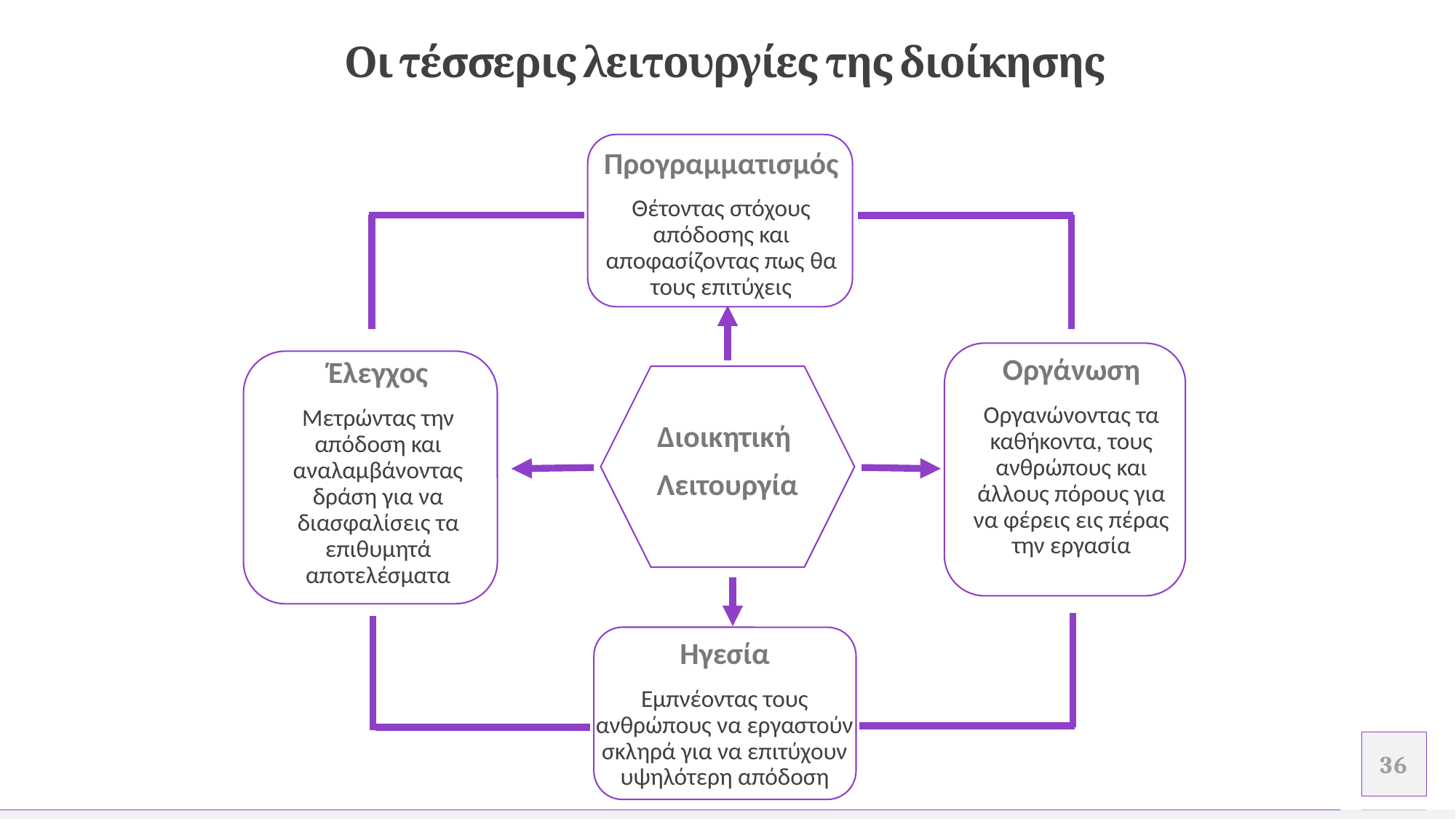

# Οι τέσσερις λειτουργίες της διοίκησης

Προγραμματισμός
Θέτοντας στόχους απόδοσης και αποφασίζοντας πως θα τους επιτύχεις

Οργάνωση
Οργανώνοντας τα καθήκοντα, τους ανθρώπους και άλλους πόρους για να φέρεις εις πέρας την εργασία

Έλεγχος
Μετρώντας την απόδοση και αναλαμβάνοντας δράση για να διασφαλίσεις τα επιθυμητά αποτελέσματα

Διοικητική
Λειτουργία

Ηγεσία
Εμπνέοντας τους ανθρώπους να εργαστούν σκληρά για να επιτύχουν υψηλότερη απόδοση
.
.
36
Προσθέστε υποσέλιδο